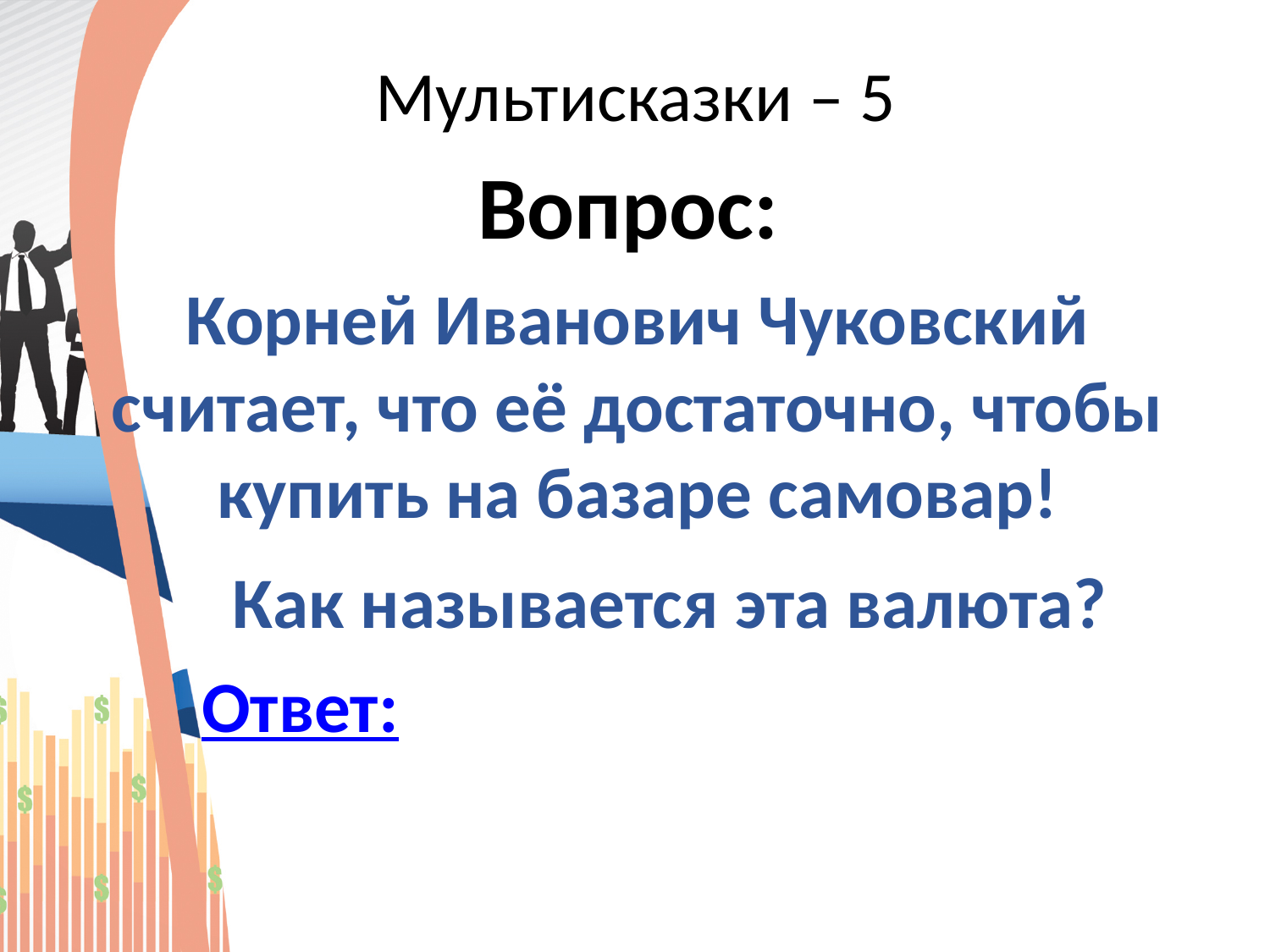

Мультисказки – 5

Вопрос:
Корней Иванович Чуковский считает, что её достаточно, чтобы купить на базаре самовар!
     Как называется эта валюта?
      Ответ: